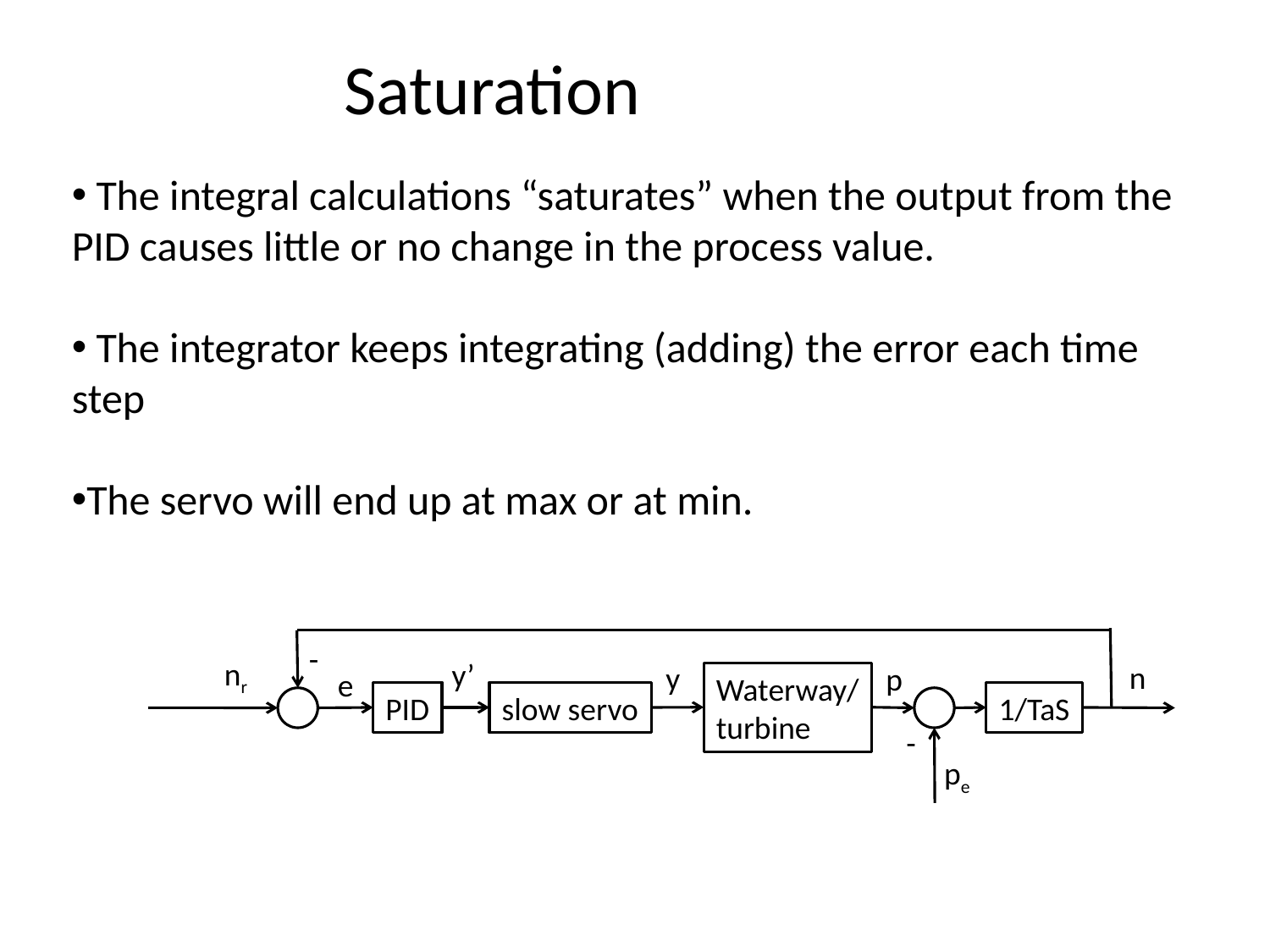

Saturation
 The integral calculations “saturates” when the output from the PID causes little or no change in the process value.

 The integrator keeps integrating (adding) the error each time step

The servo will end up at max or at min.
-
nr
y’
n
y
p
e
Waterway/
turbine
slow servo
PID
1/TaS

-
pe